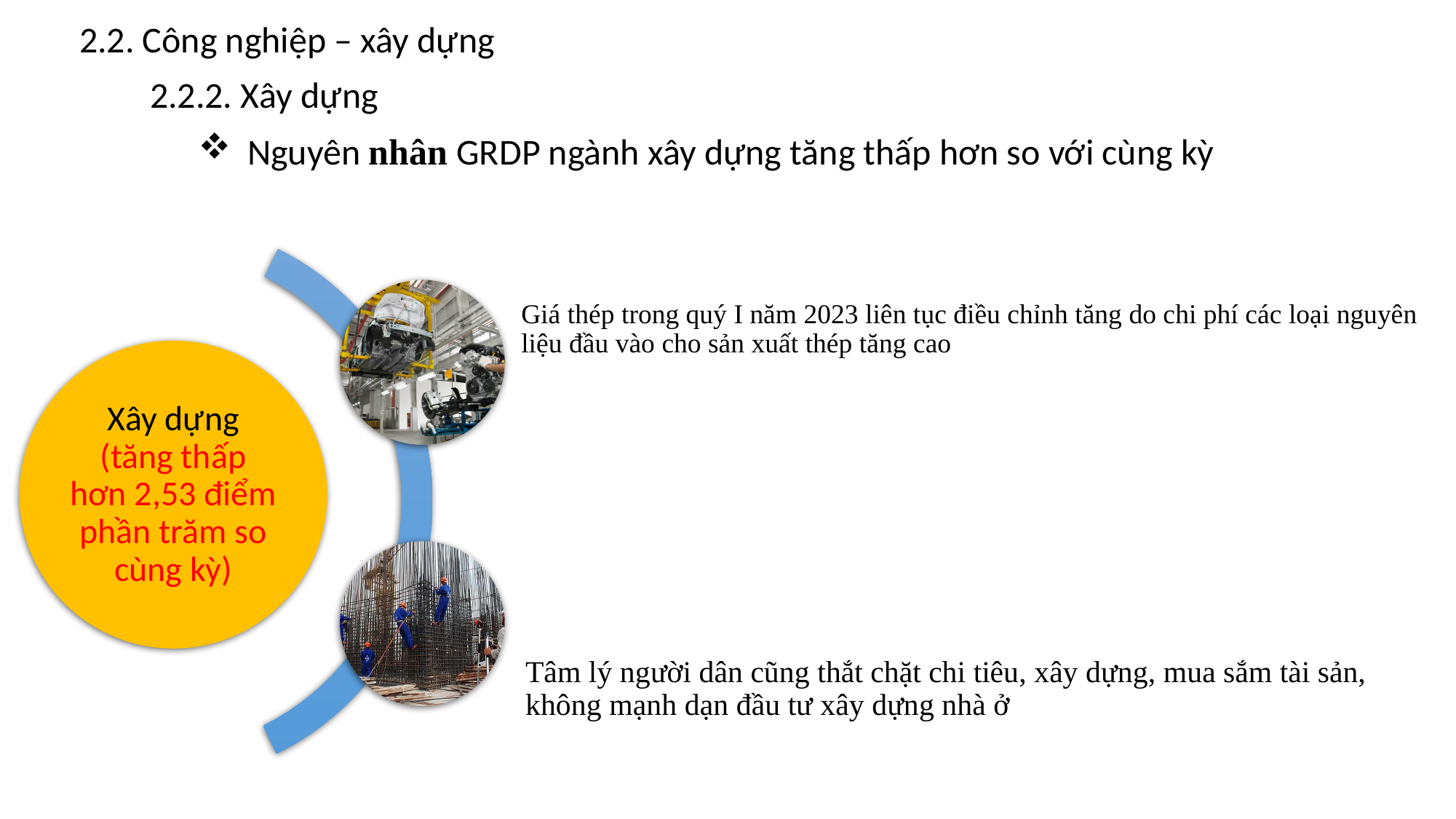

2.2. Công nghiệp – xây dựng
2.2.2. Xây dựng
 Nguyên nhân GRDP ngành xây dựng tăng thấp hơn so với cùng kỳ
Xây dựng (tăng thấp hơn 2,53 điểm phần trăm so cùng kỳ)
Giá thép trong quý I năm 2023 liên tục điều chỉnh tăng do chi phí các loại nguyên liệu đầu vào cho sản xuất thép tăng cao

Tâm lý người dân cũng thắt chặt chi tiêu, xây dựng, mua sắm tài sản, không mạnh dạn đầu tư xây dựng nhà ở